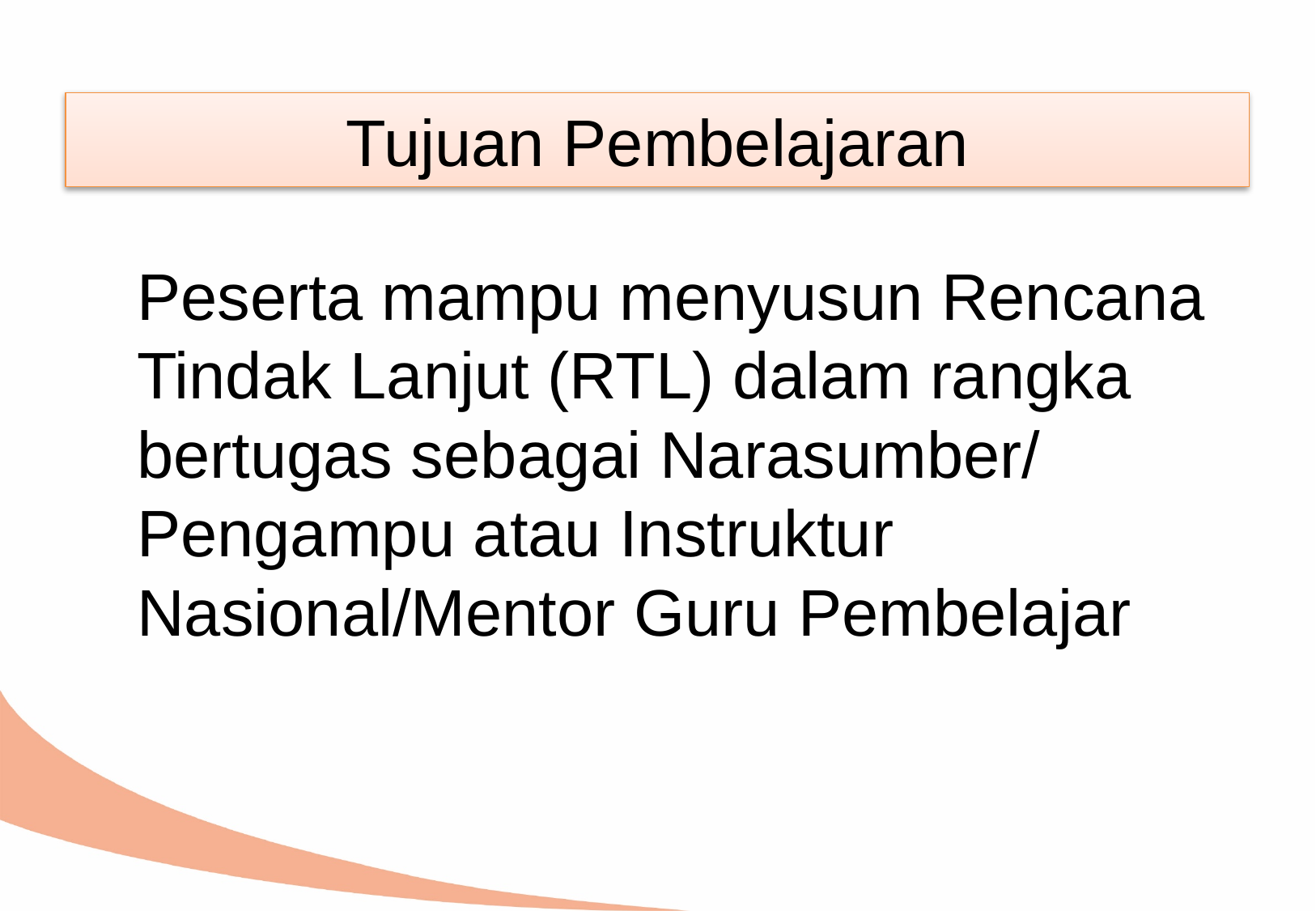

# Tujuan Pembelajaran
Peserta mampu menyusun Rencana Tindak Lanjut (RTL) dalam rangka bertugas sebagai Narasumber/ Pengampu atau Instruktur Nasional/Mentor Guru Pembelajar